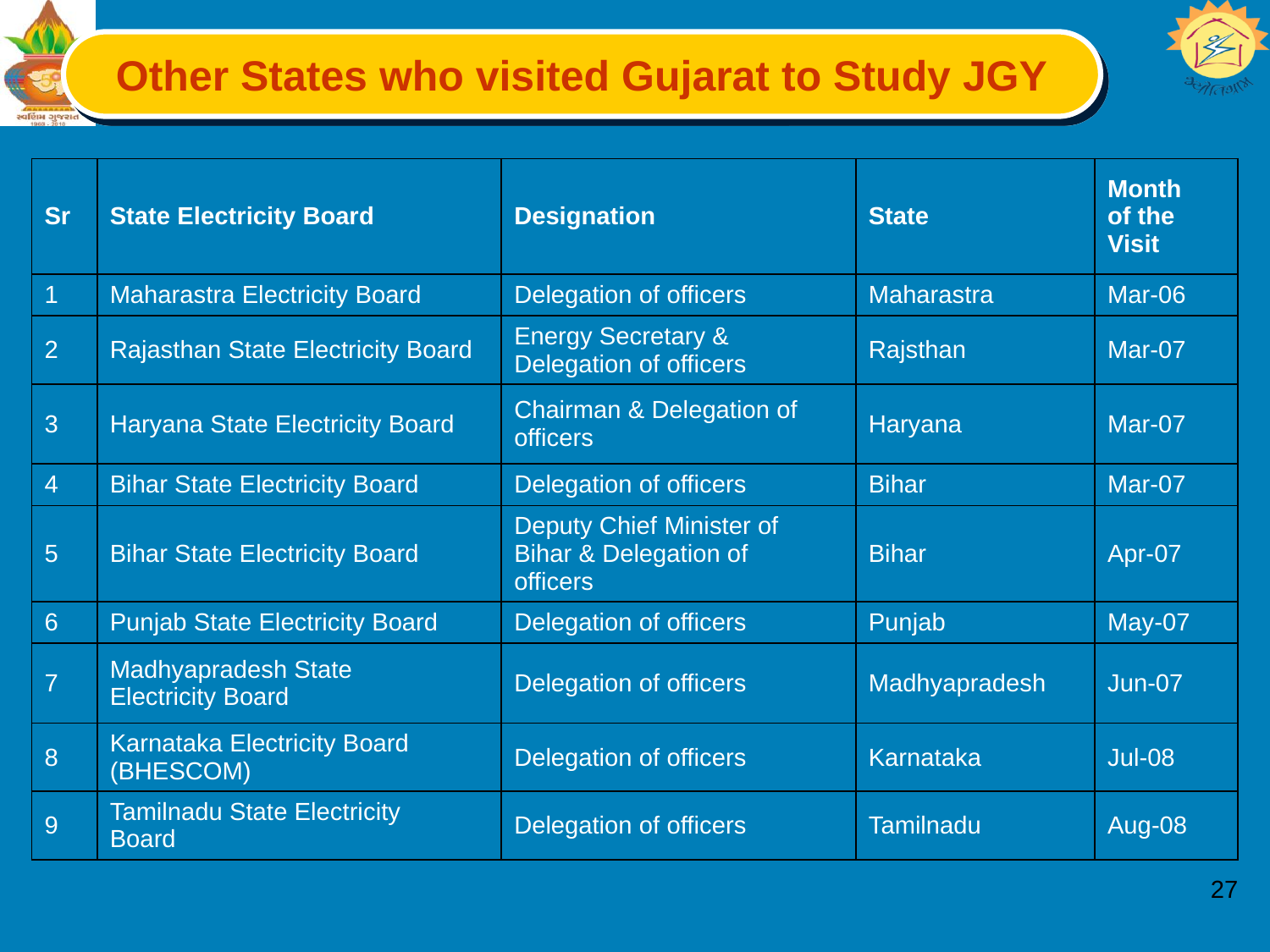

Other States who visited Gujarat to Study JGY
| Sr | State Electricity Board | Designation | State | Month of the Visit |
| --- | --- | --- | --- | --- |
| 1 | Maharastra Electricity Board | Delegation of officers | Maharastra | Mar-06 |
| 2 | Rajasthan State Electricity Board | Energy Secretary & Delegation of officers | Rajsthan | Mar-07 |
| 3 | Haryana State Electricity Board | Chairman & Delegation of officers | Haryana | Mar-07 |
| 4 | Bihar State Electricity Board | Delegation of officers | Bihar | Mar-07 |
| 5 | Bihar State Electricity Board | Deputy Chief Minister of Bihar & Delegation of officers | Bihar | Apr-07 |
| 6 | Punjab State Electricity Board | Delegation of officers | Punjab | May-07 |
| 7 | Madhyapradesh State Electricity Board | Delegation of officers | Madhyapradesh | Jun-07 |
| 8 | Karnataka Electricity Board (BHESCOM) | Delegation of officers | Karnataka | Jul-08 |
| 9 | Tamilnadu State Electricity Board | Delegation of officers | Tamilnadu | Aug-08 |
27